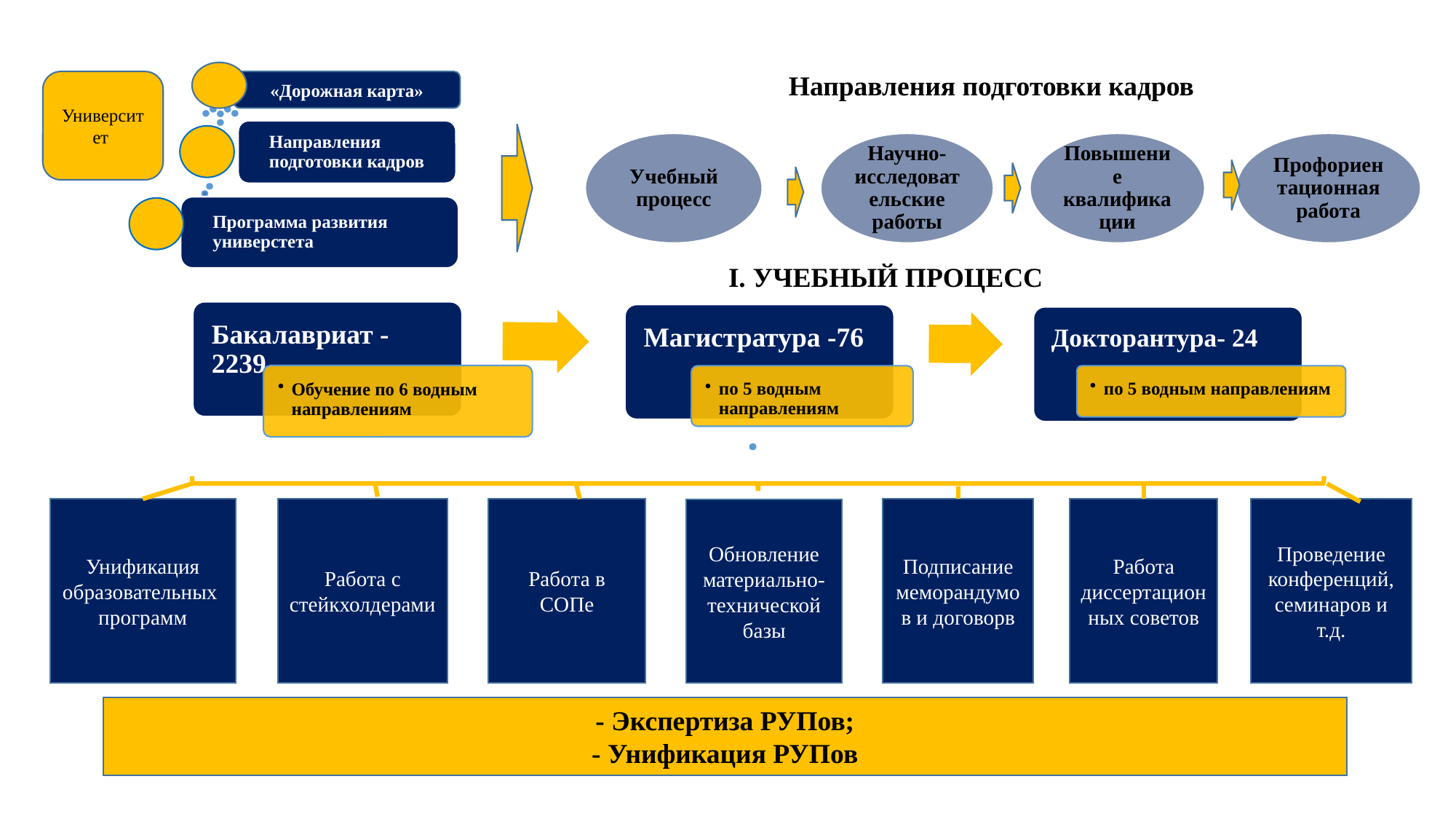

Направления подготовки кадров

Университет
«Дорожная карта»
Программа развития универстета
Направления подготовки кадров

Учебный процесс
Научно-исследовательские работы
Повышение квалификации
Профориентационная работа

 I. УЧЕБНЫЙ ПРОЦЕСС
Бакалавриат - 2239
Обучение по 6 водным направлениям

Магистратура -76
по 5 водным направлениям

Докторантура- 24
по 5 водным направлениям

Работа с стейкхолдерами
Работа в СОПе
Подписание меморандумов и договорв
Работа диссертационных советов
Унификация образовательных
программ
Проведение конференций, семинаров и т.д.
Обновление материально-технической базы
- Экспертиза РУПов;
- Унификация РУПов